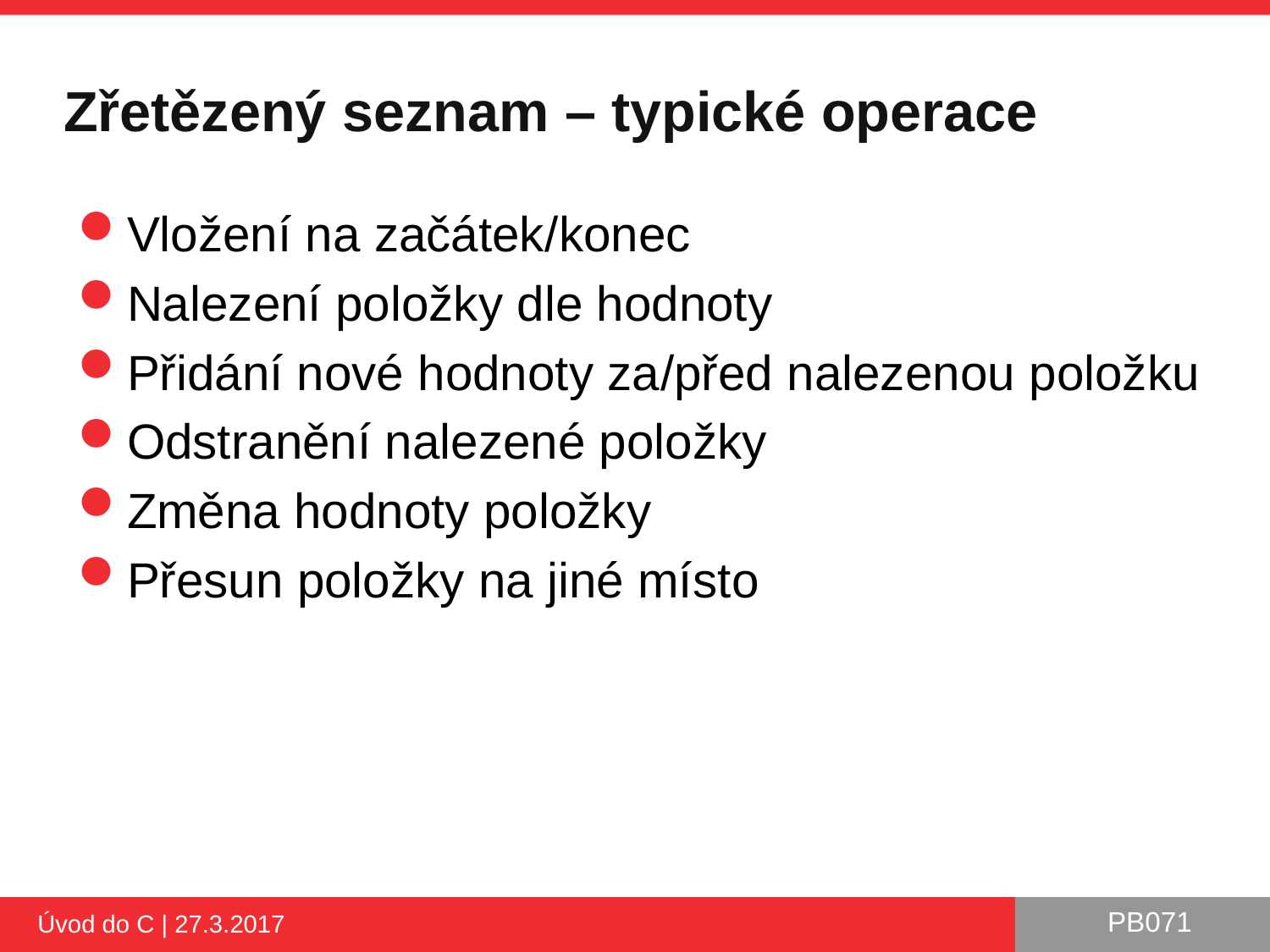

# Zřetězený seznam – typické operace
Vložení na začátek/konec
Nalezení položky dle hodnoty
Přidání nové hodnoty za/před nalezenou položku
Odstranění nalezené položky
Změna hodnoty položky
Přesun položky na jiné místo

Úvod do C | 27.3.2017